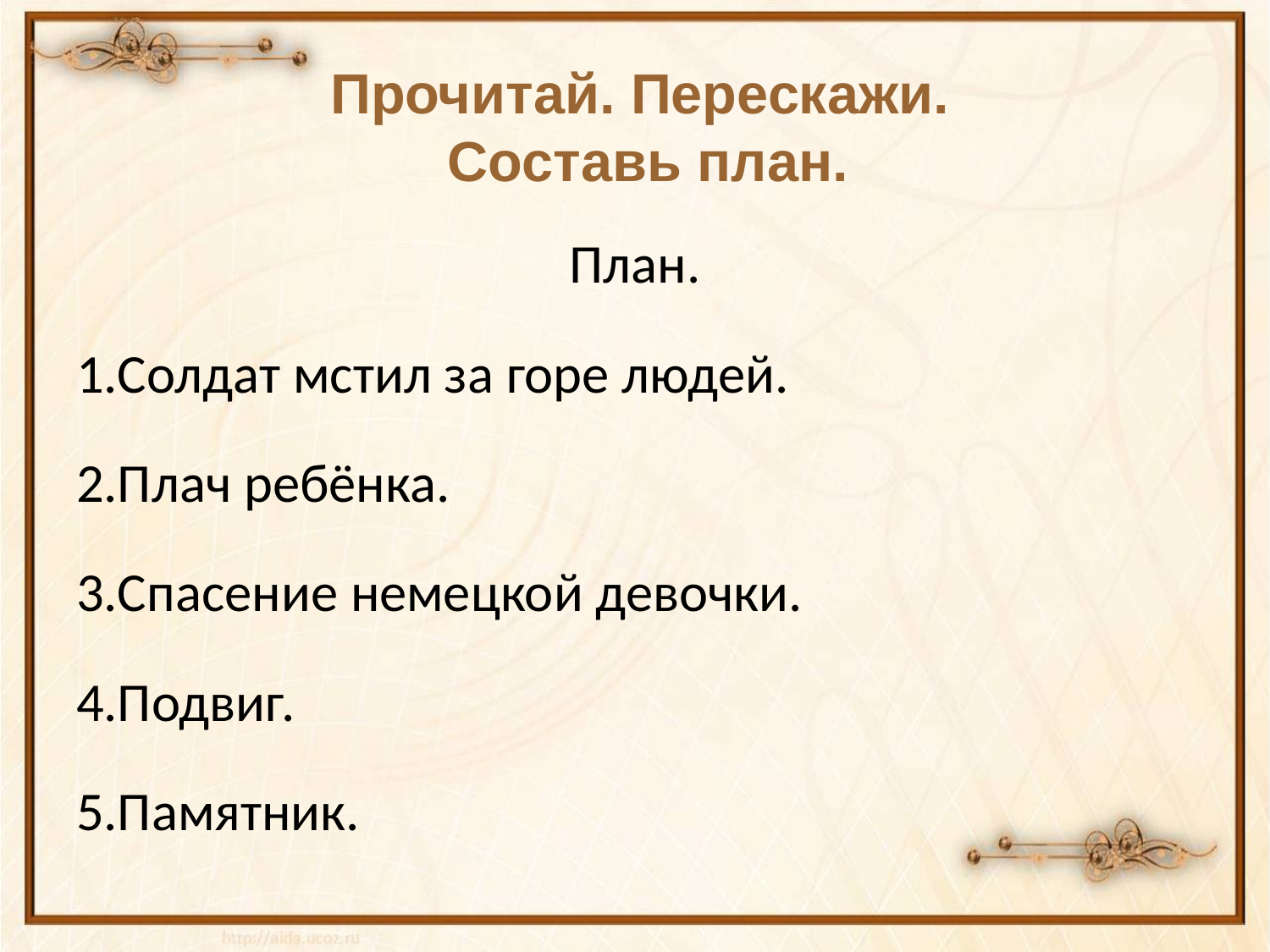

# Прочитай. Перескажи. Составь план.
План.
1.Солдат мстил за горе людей.
2.Плач ребёнка.
3.Спасение немецкой девочки.
4.Подвиг.
5.Памятник.